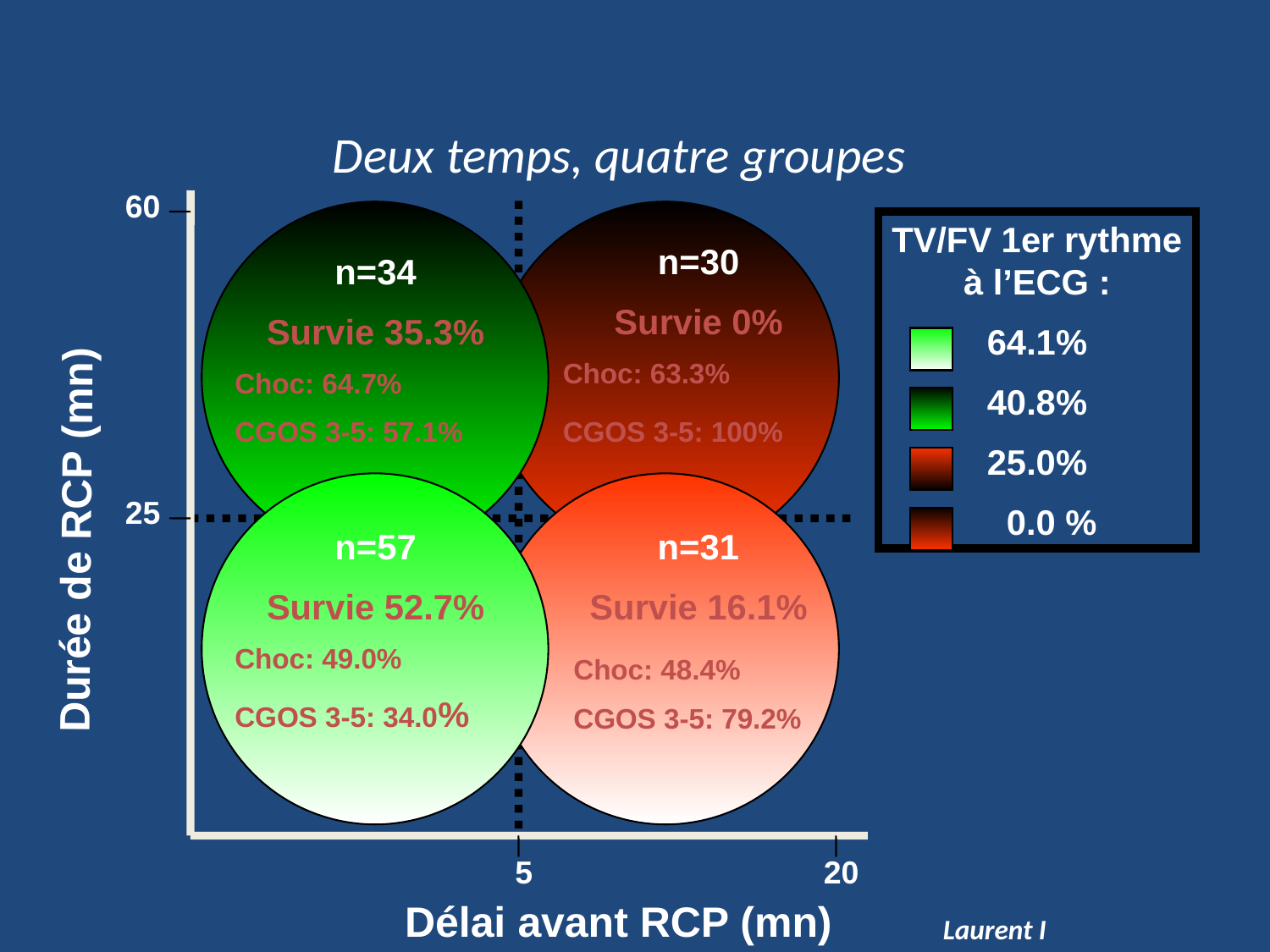

# Deux temps, quatre groupes
60

TV/FV 1er rythme à l’ECG :
64.1%
40.8%
25.0%
   0.0 %
n=30
Survie 0%
Choc: 63.3%
CGOS 3-5: 100%
n=34
Survie 35.3%
Choc: 64.7%
CGOS 3-5: 57.1%

25

Durée de RCP (mn)

n=57
Survie 52.7%
Choc: 49.0%
CGOS 3-5: 34.0%
n=31
Survie 16.1%
Choc: 48.4%
CGOS 3-5: 79.2%

5
20
Délai avant RCP (mn)
Laurent I